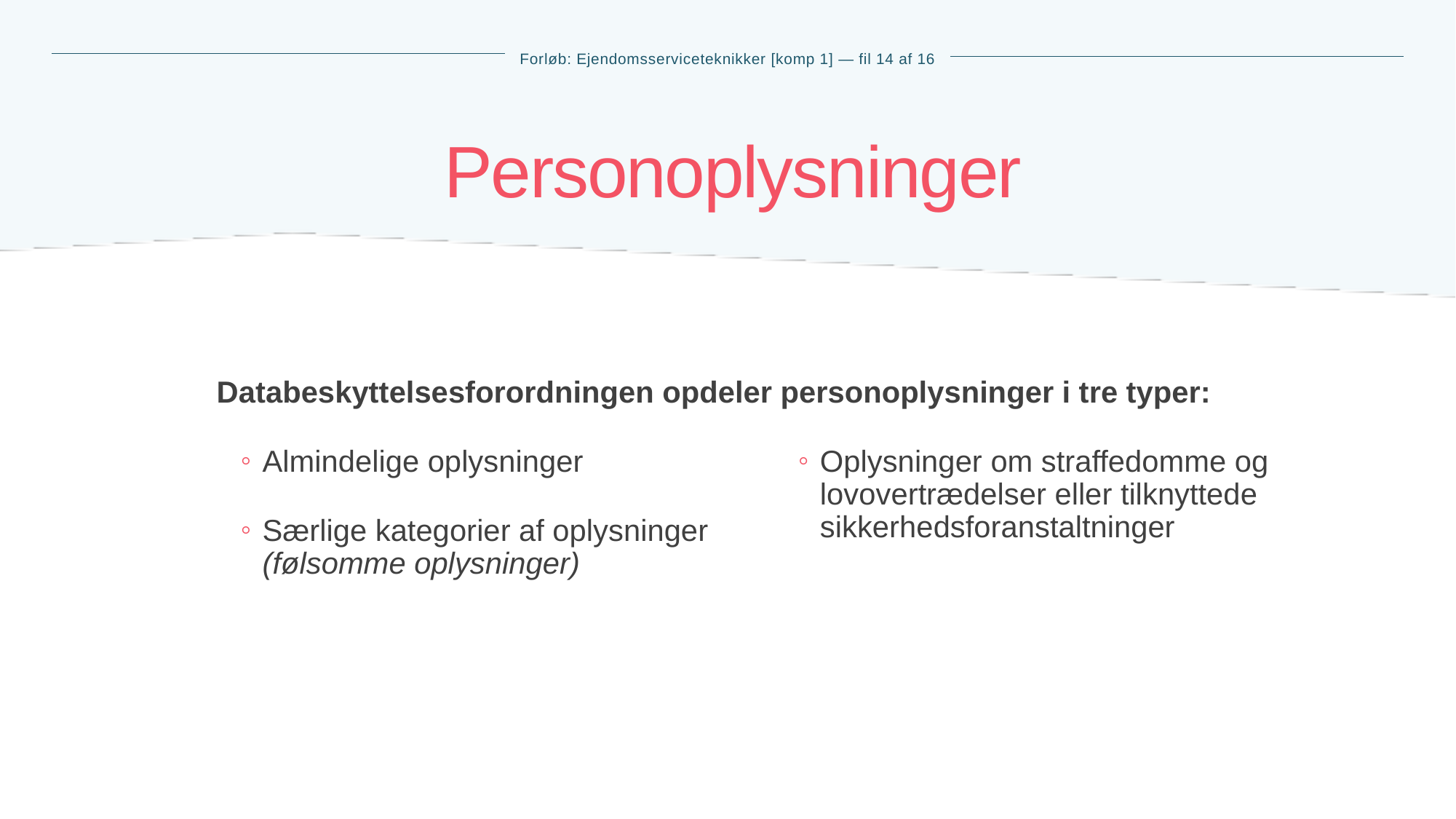

Personoplysninger
Databeskyttelsesforordningen opdeler personoplysninger i tre typer:
Almindelige oplysninger
Særlige kategorier af oplysninger
(følsomme oplysninger)
Oplysninger om straffedomme og lovovertrædelser eller tilknyttede sikkerhedsforanstaltninger